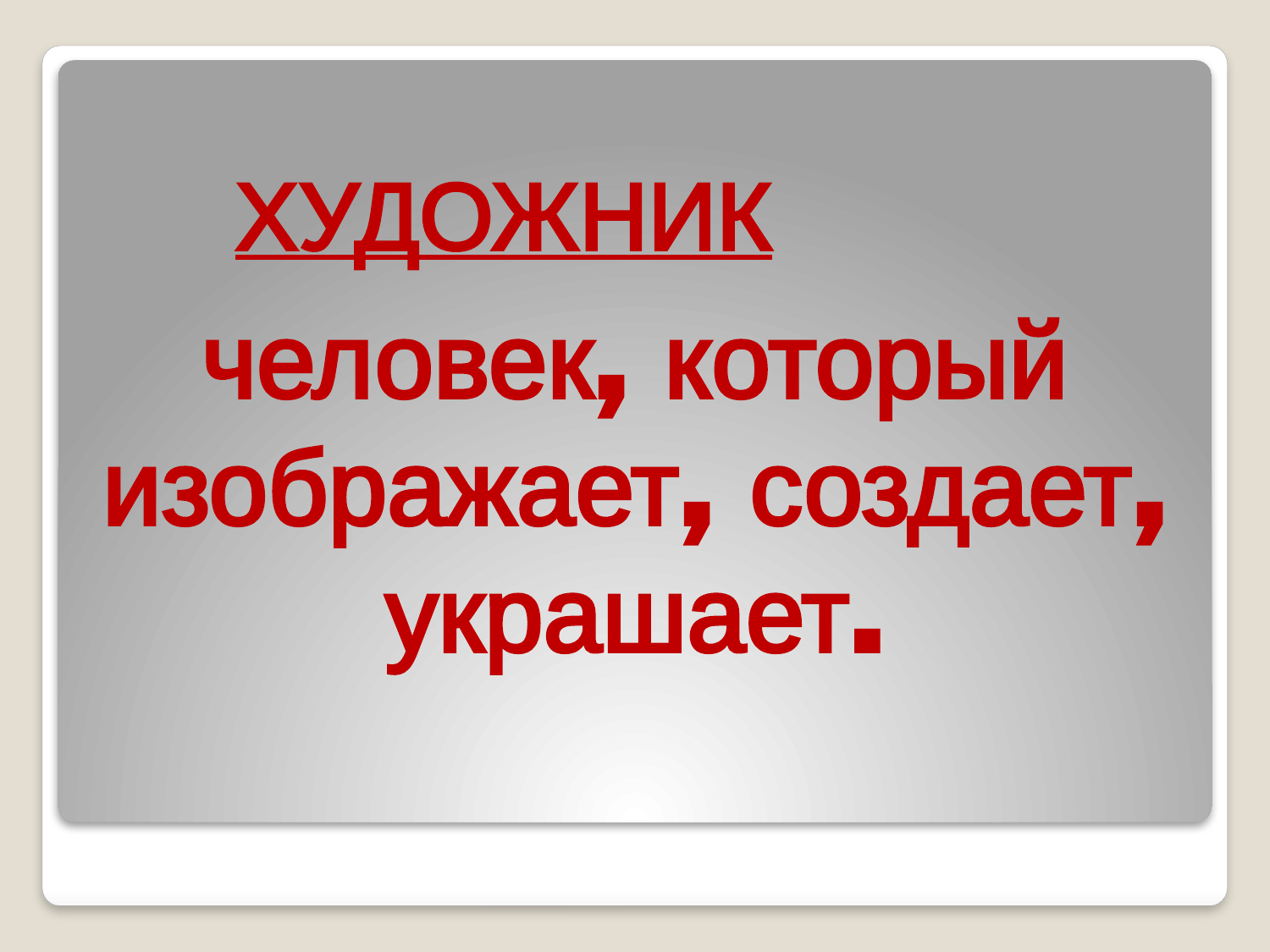

# ХУДОЖНИК
человек, который изображает, создает, украшает.